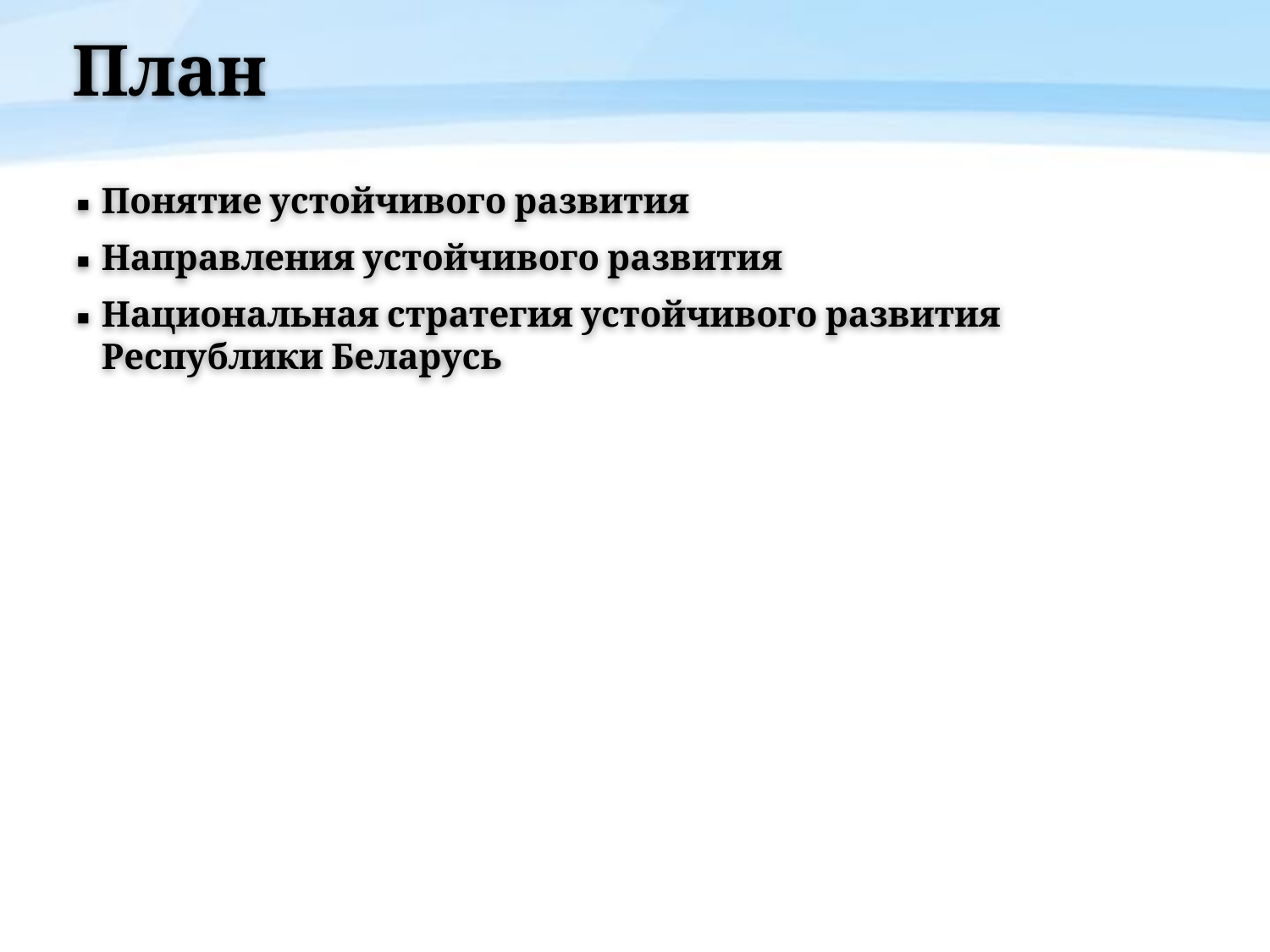

# План
Понятие устойчивого развития
Направления устойчивого развития
Национальная стратегия устойчивого развития Республики Беларусь